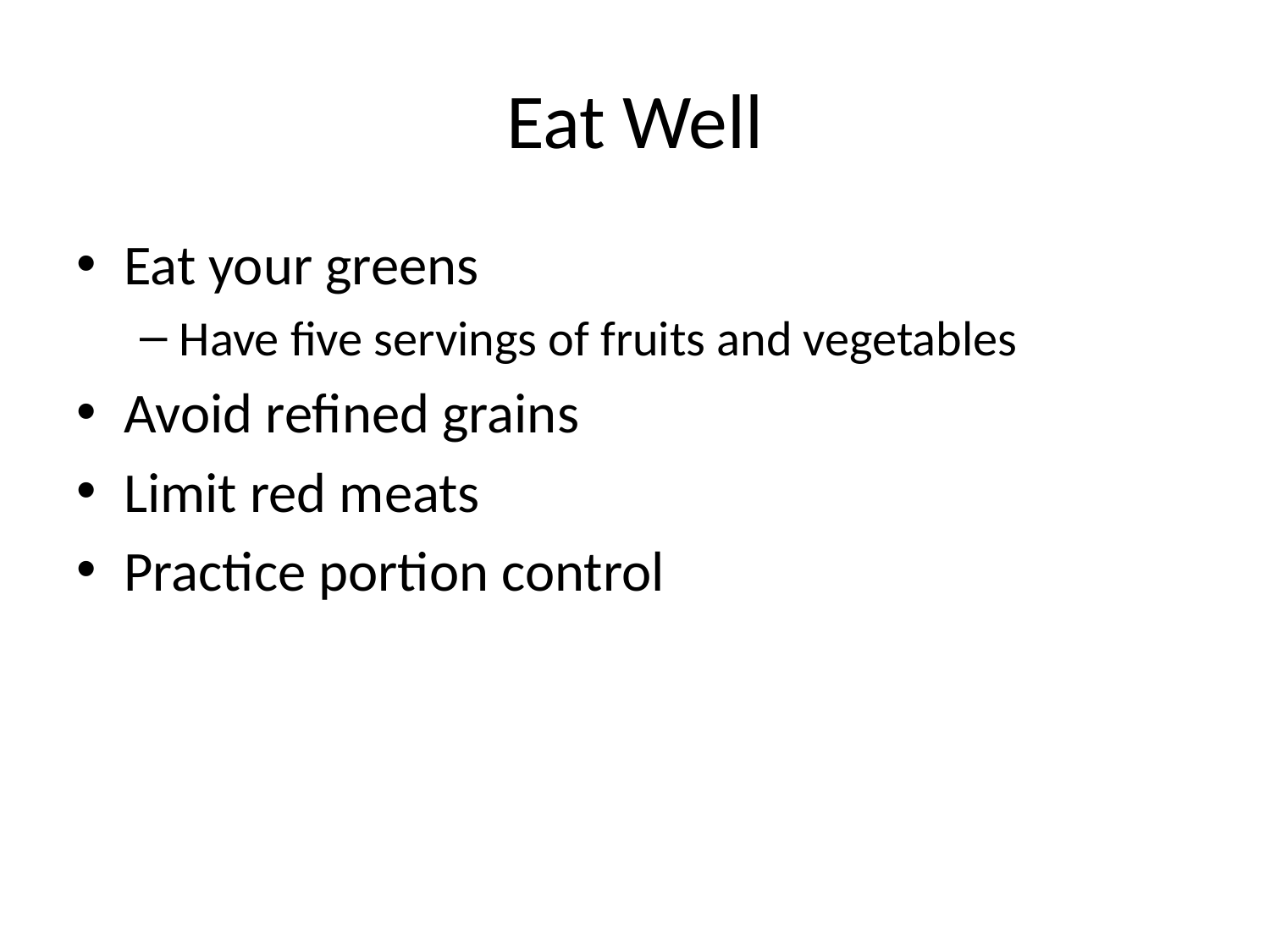

# Eat Well
Eat your greens
Have five servings of fruits and vegetables
Avoid refined grains
Limit red meats
Practice portion control